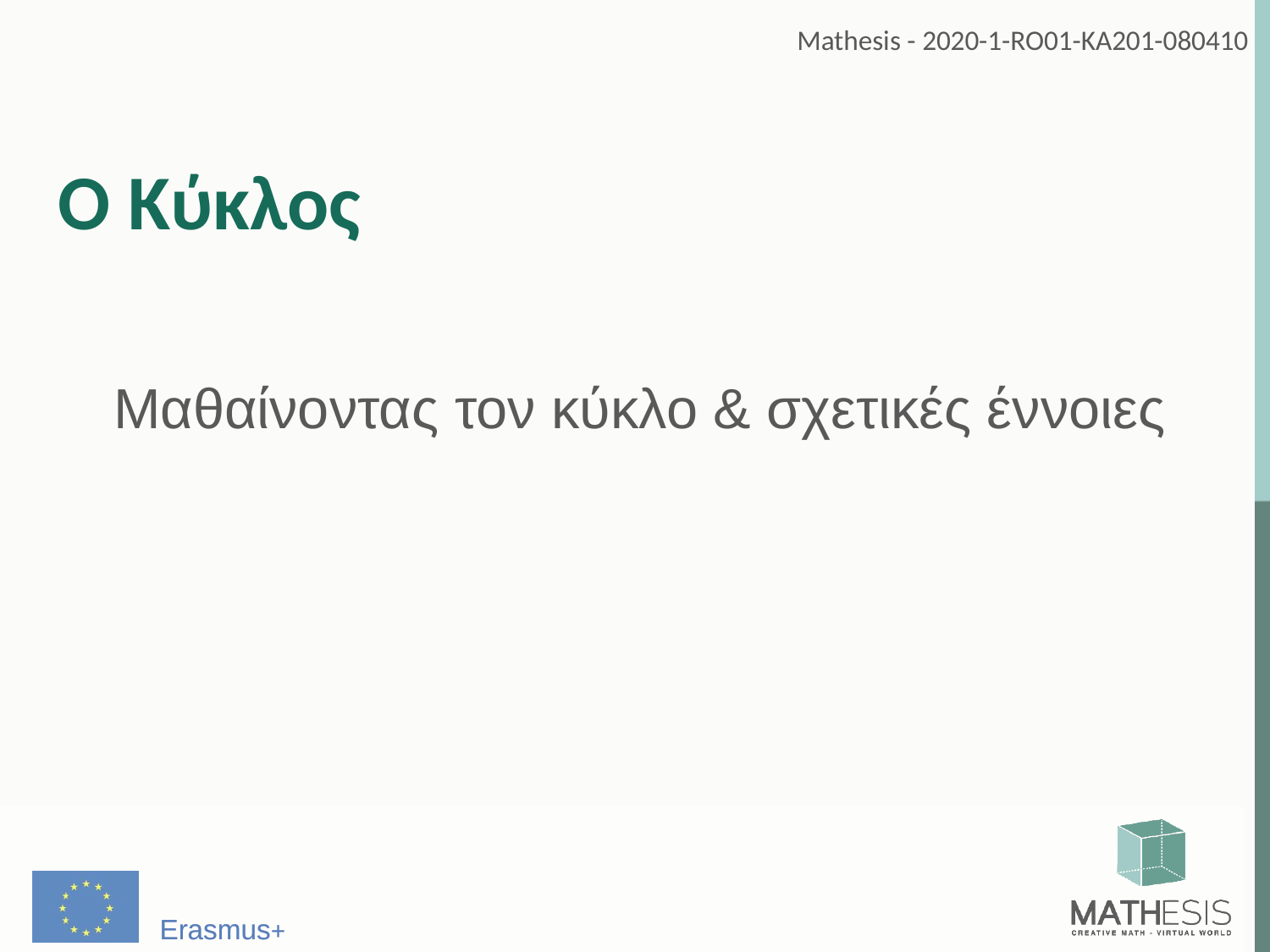

# Ο Κύκλος

Μαθαίνοντας τον κύκλο & σχετικές έννοιες